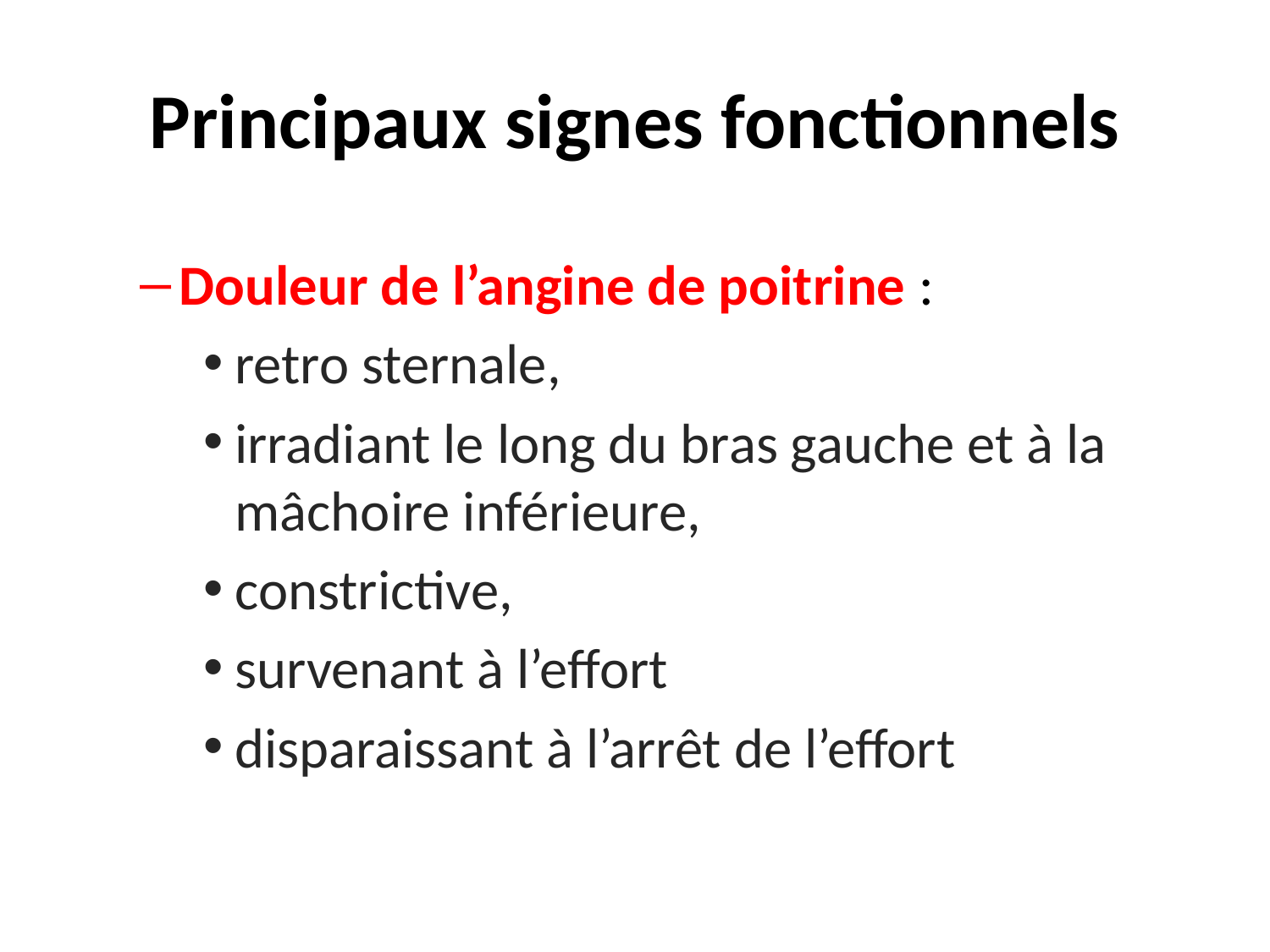

# Principaux signes fonctionnels
Douleur de l’angine de poitrine :
retro sternale,
irradiant le long du bras gauche et à la mâchoire inférieure,
constrictive,
survenant à l’effort
disparaissant à l’arrêt de l’effort